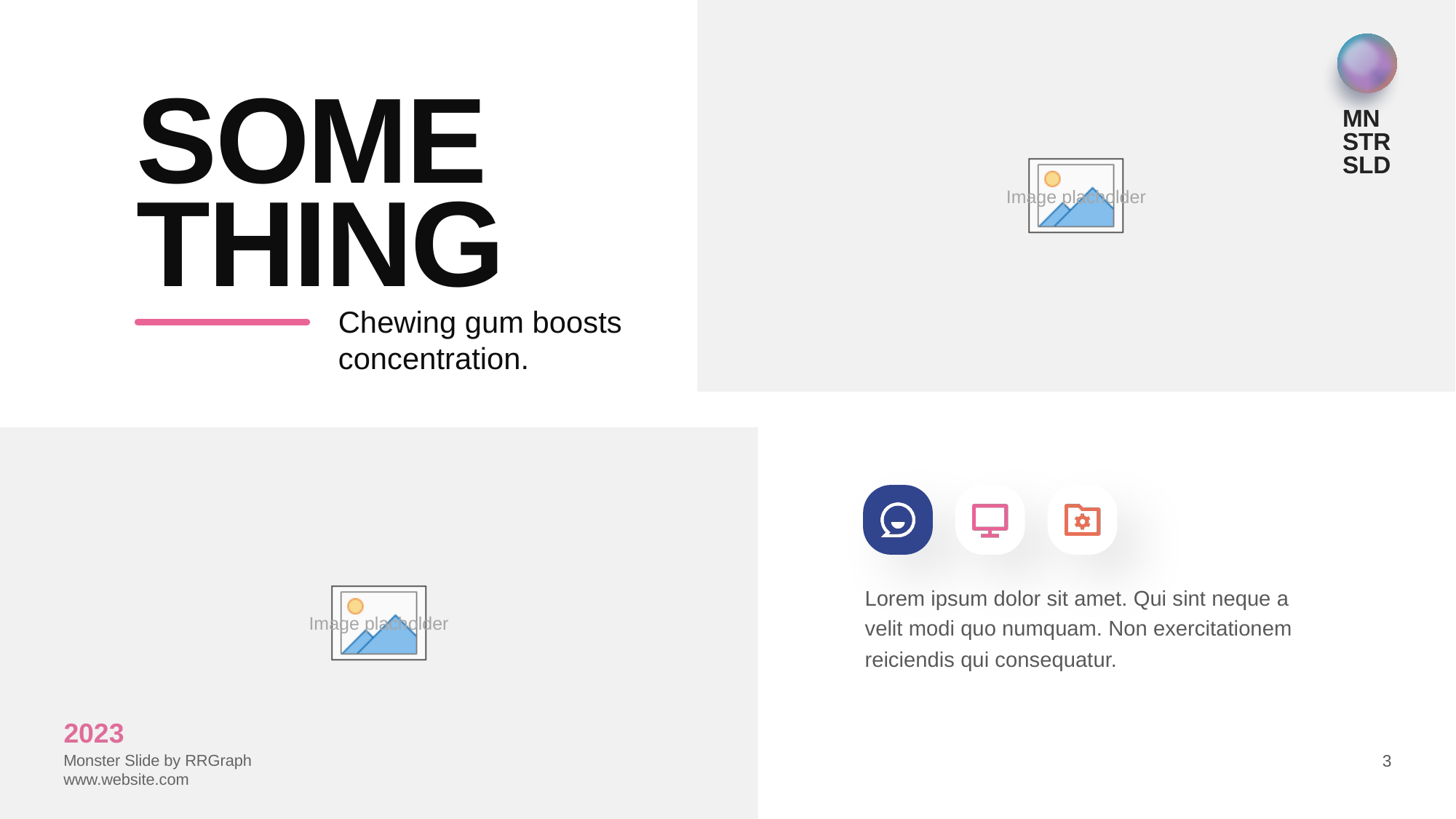

SOME
THING
Chewing gum boosts concentration.

Lorem ipsum dolor sit amet. Qui sint neque a velit modi quo numquam. Non exercitationem reiciendis qui consequatur.